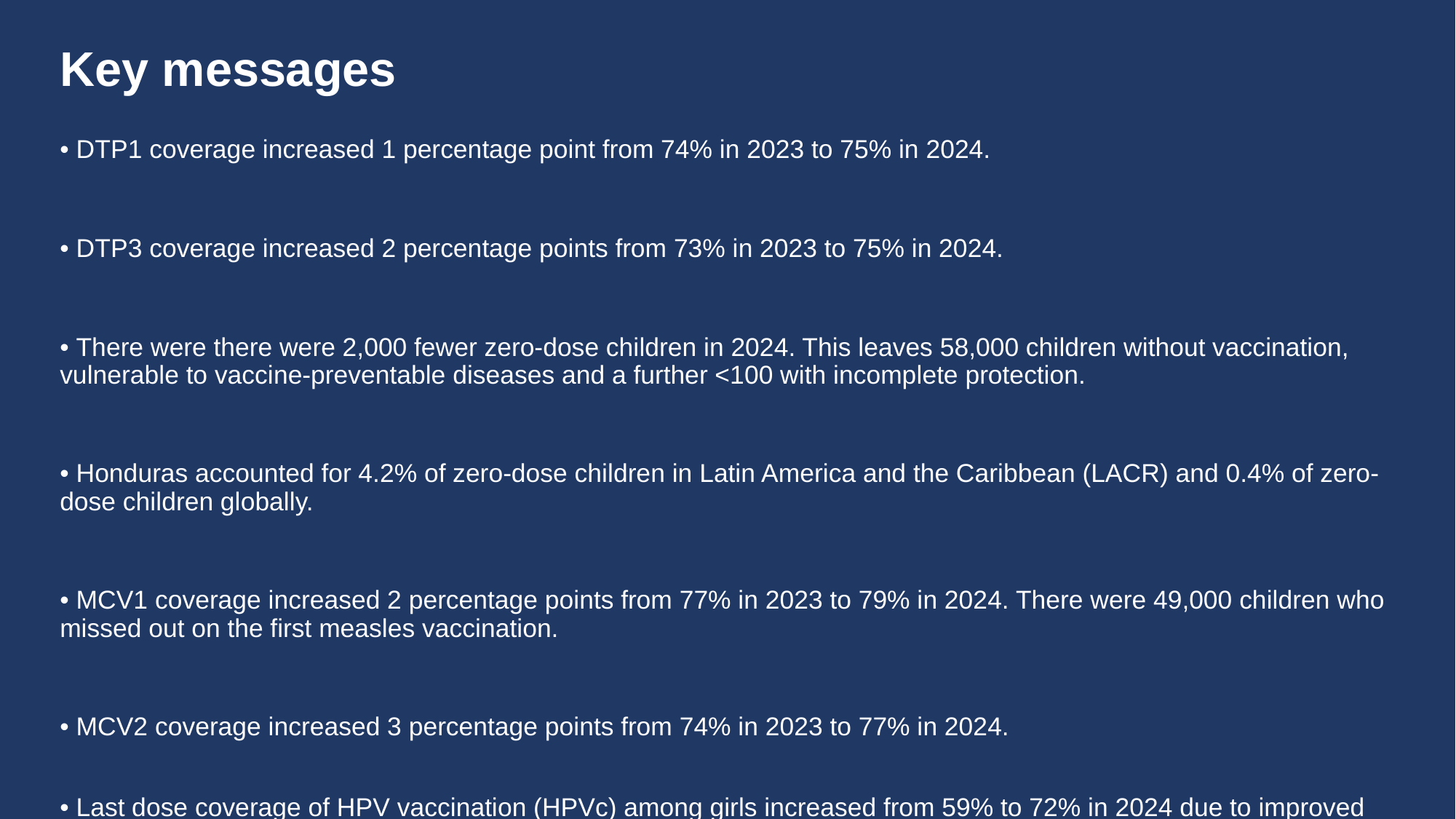

# Key messages
• DTP1 coverage increased 1 percentage point from 74% in 2023 to 75% in 2024.

• DTP3 coverage increased 2 percentage points from 73% in 2023 to 75% in 2024.

• There were there were 2,000 fewer zero-dose children in 2024. This leaves 58,000 children without vaccination, vulnerable to vaccine-preventable diseases and a further <100 with incomplete protection.

• Honduras accounted for 4.2% of zero-dose children in Latin America and the Caribbean (LACR) and 0.4% of zero-dose children globally.

• MCV1 coverage increased 2 percentage points from 77% in 2023 to 79% in 2024. There were 49,000 children who missed out on the first measles vaccination.

• MCV2 coverage increased 3 percentage points from 74% in 2023 to 77% in 2024.

• Last dose coverage of HPV vaccination (HPVc) among girls increased from 59% to 72% in 2024 due to improved programme performance.